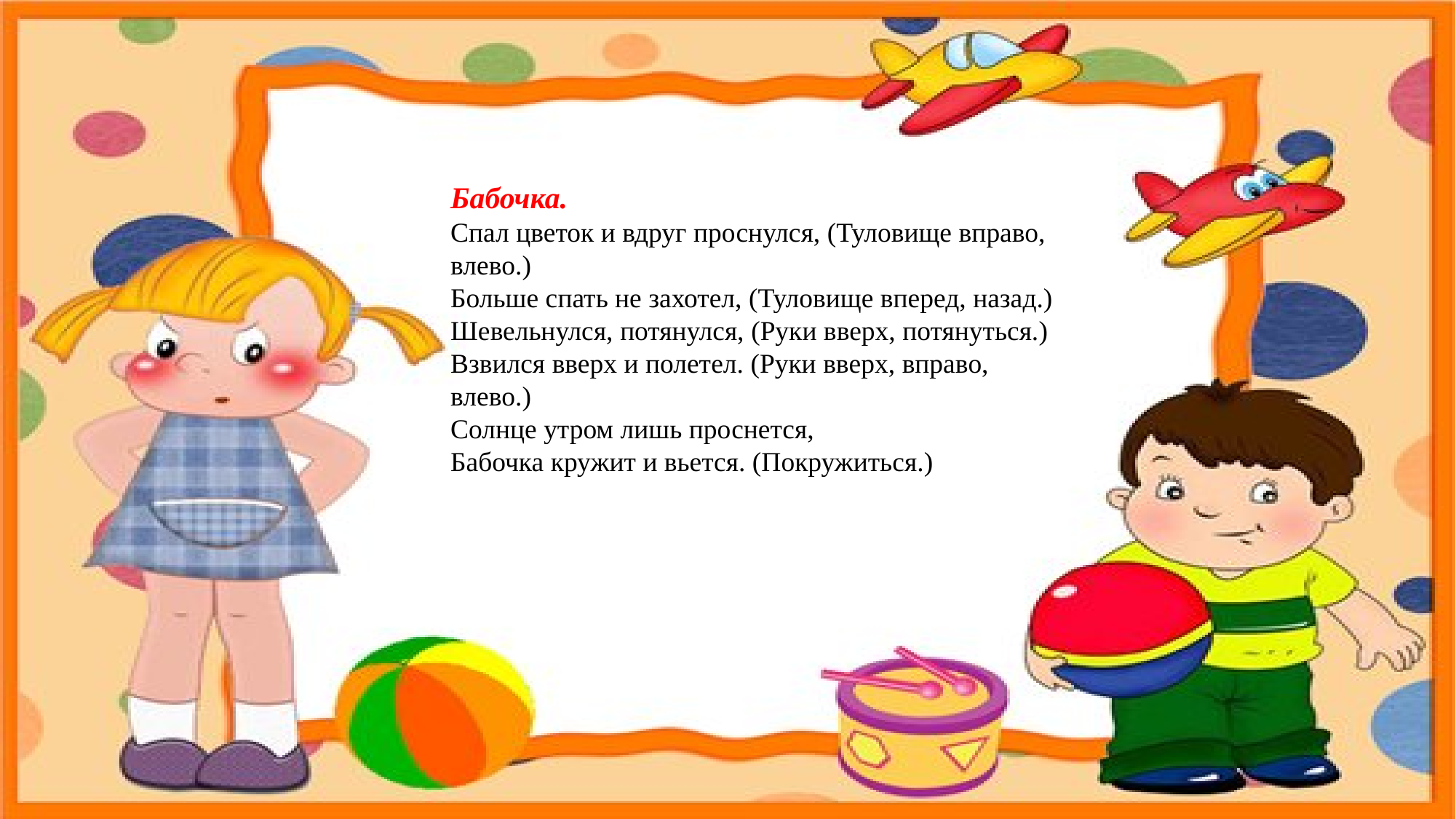

Бабочка. 
Спал цветок и вдруг проснулся, (Туловище вправо, влево.) 
Больше спать не захотел, (Туловище вперед, назад.) 
Шевельнулся, потянулся, (Руки вверх, потянуться.) 
Взвился вверх и полетел. (Руки вверх, вправо, влево.) 
Солнце утром лишь проснется, 
Бабочка кружит и вьется. (Покружиться.)